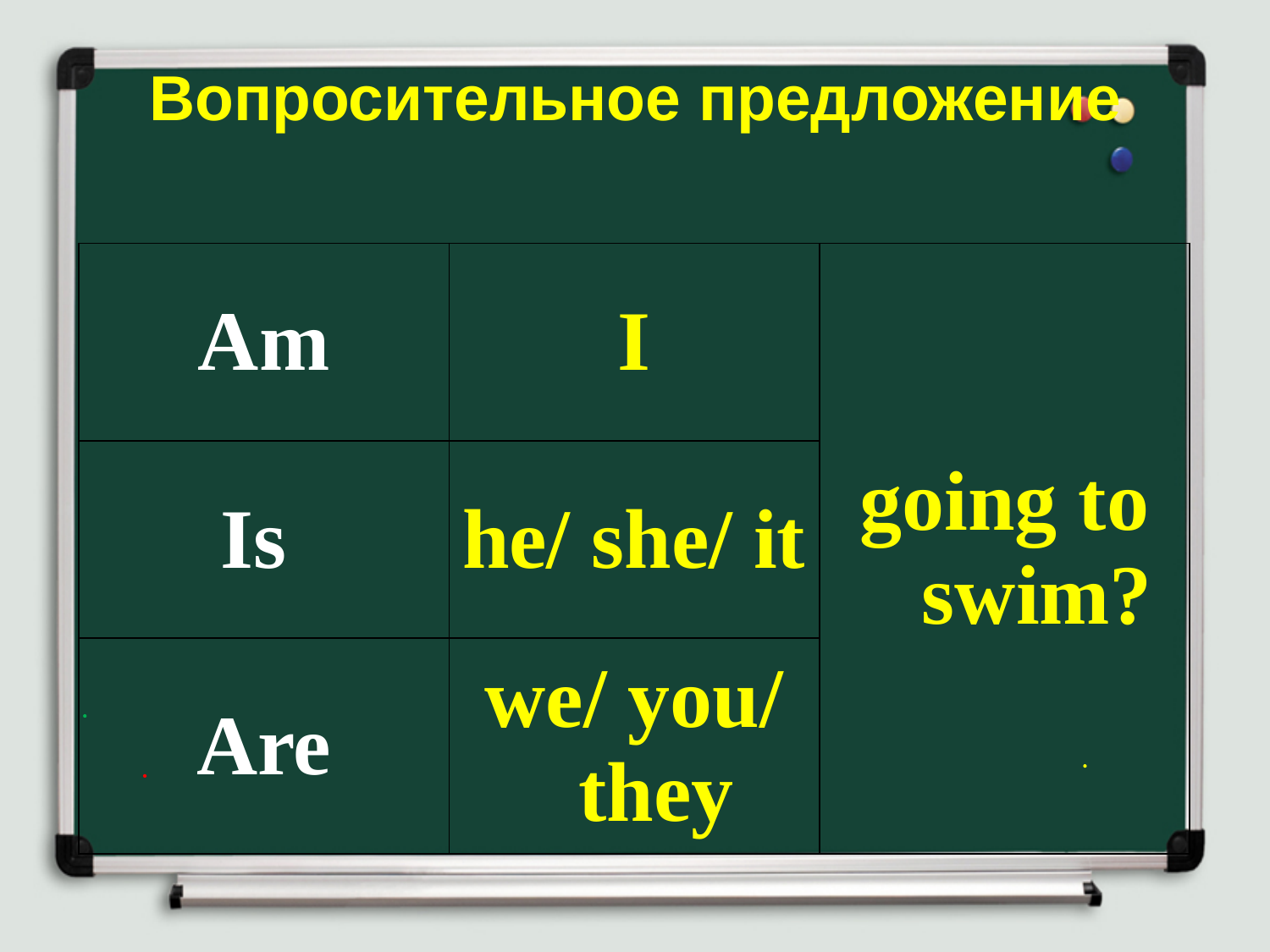

# Вопросительное предложение
| Am | I | going to swim? |
| --- | --- | --- |
| Is | he/ she/ it |  |
| Are | we/ you/ they |  |